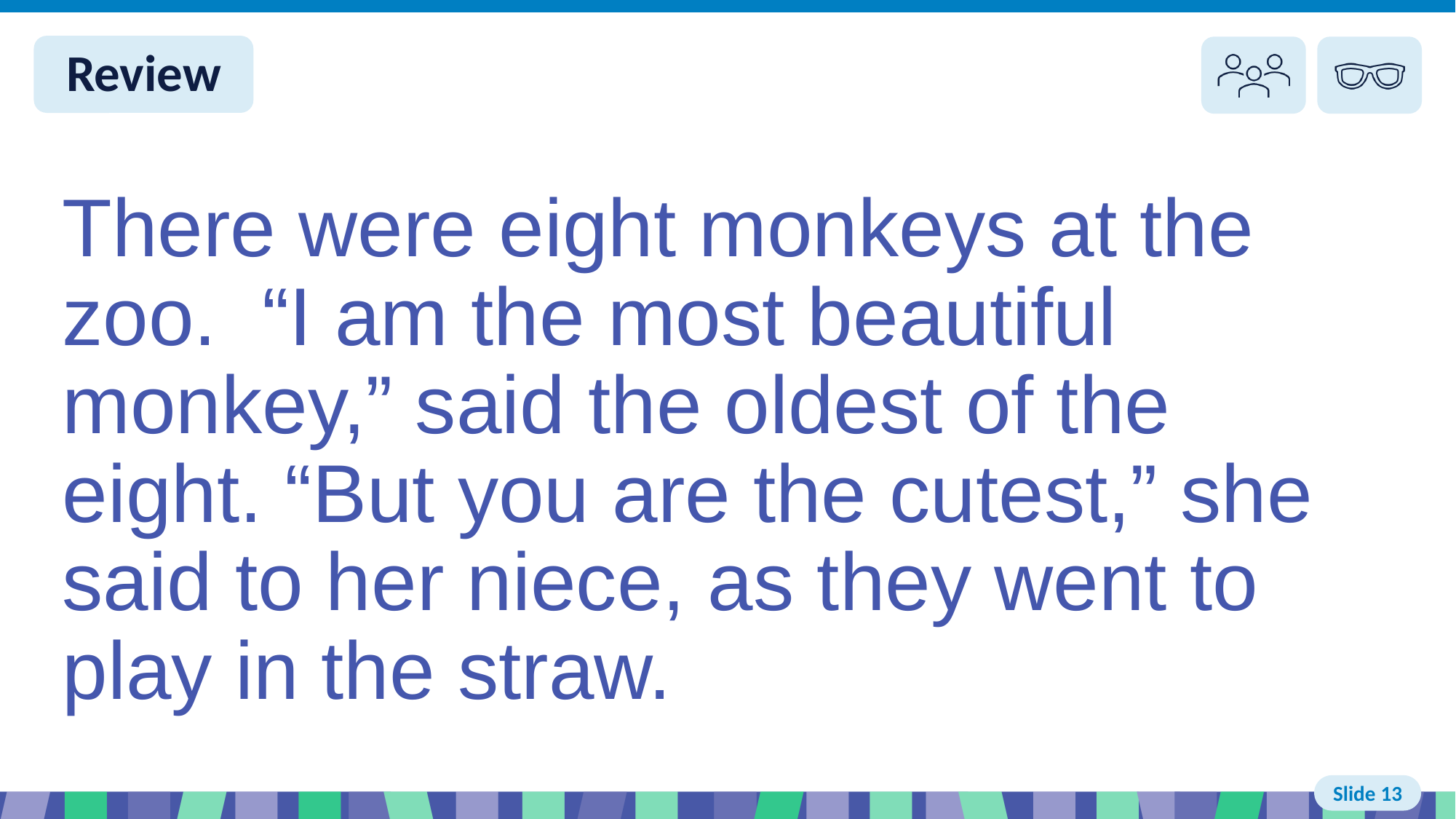

Slide 13 Review You do
There were eight monkeys at the zoo.  “I am the most beautiful monkey,” said the oldest of the eight. “But you are the cutest,” she said to her niece, as they went to play in the straw.